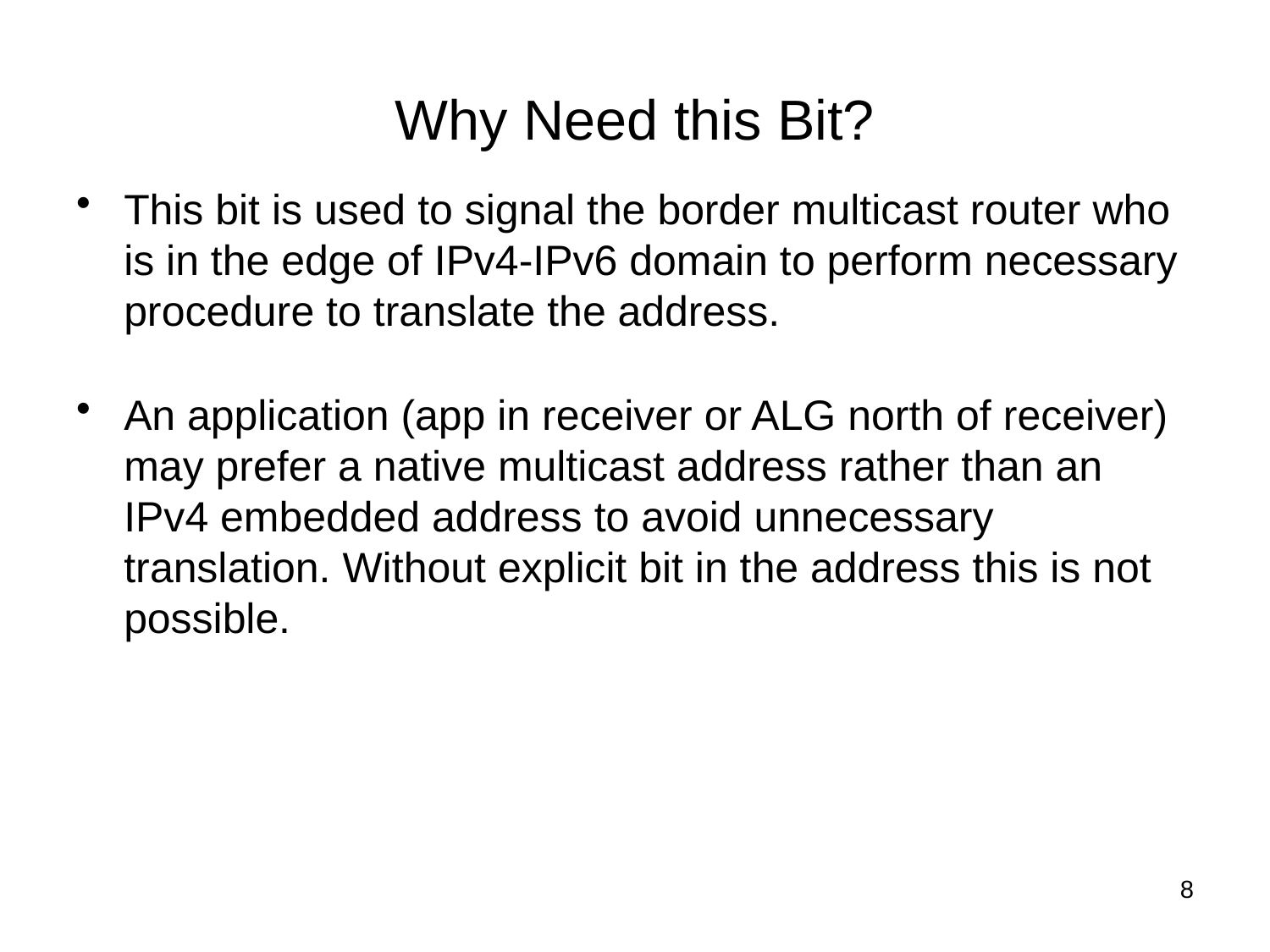

# Why Need this Bit?
This bit is used to signal the border multicast router who is in the edge of IPv4-IPv6 domain to perform necessary procedure to translate the address.

An application (app in receiver or ALG north of receiver) may prefer a native multicast address rather than an IPv4 embedded address to avoid unnecessary translation. Without explicit bit in the address this is not possible.

8